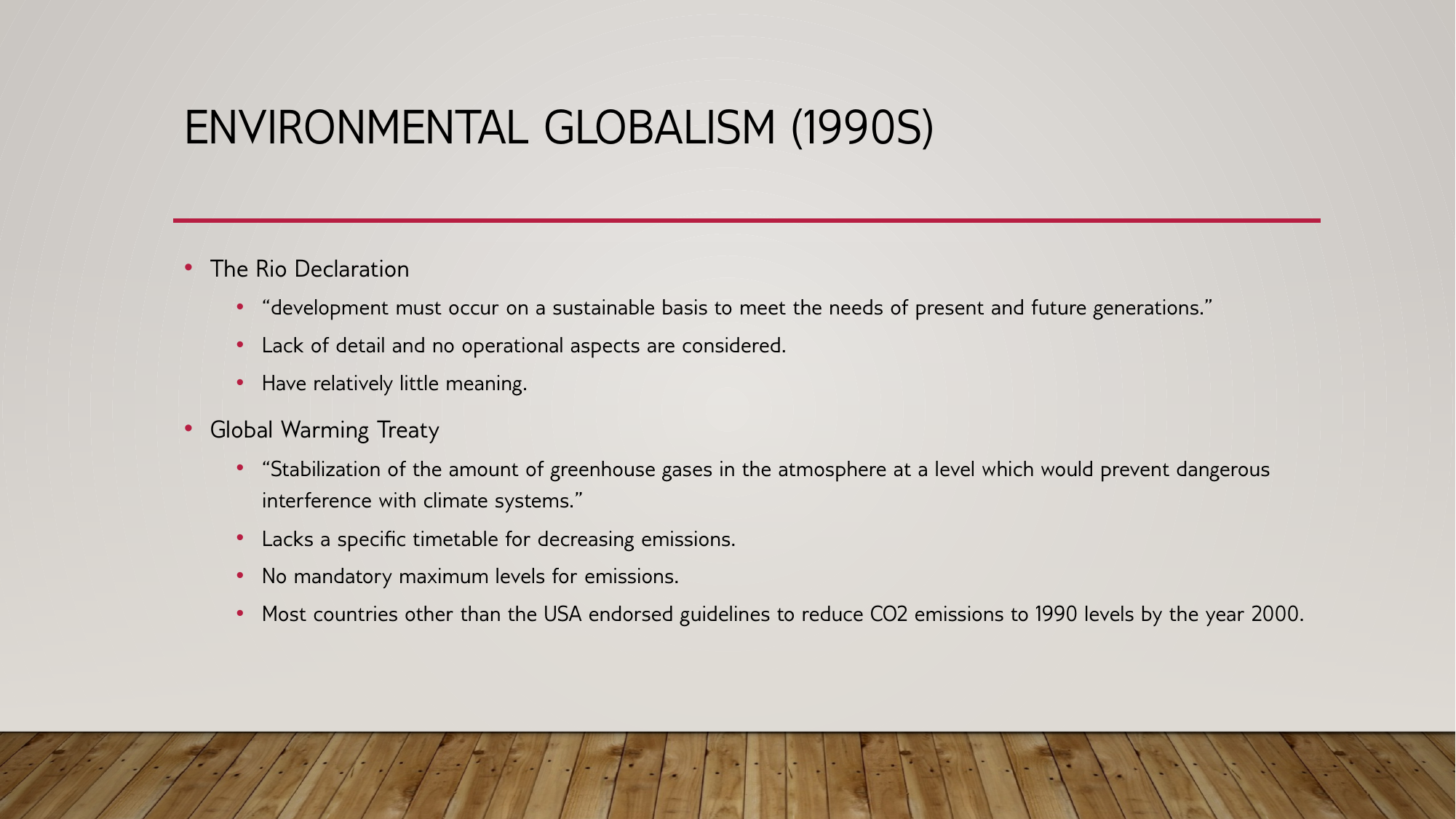

# Environmental Globalism (1990s)
The Rio Declaration
“development must occur on a sustainable basis to meet the needs of present and future generations.”
Lack of detail and no operational aspects are considered.
Have relatively little meaning.
Global Warming Treaty
“Stabilization of the amount of greenhouse gases in the atmosphere at a level which would prevent dangerous interference with climate systems.”
Lacks a specific timetable for decreasing emissions.
No mandatory maximum levels for emissions.
Most countries other than the USA endorsed guidelines to reduce CO2 emissions to 1990 levels by the year 2000.